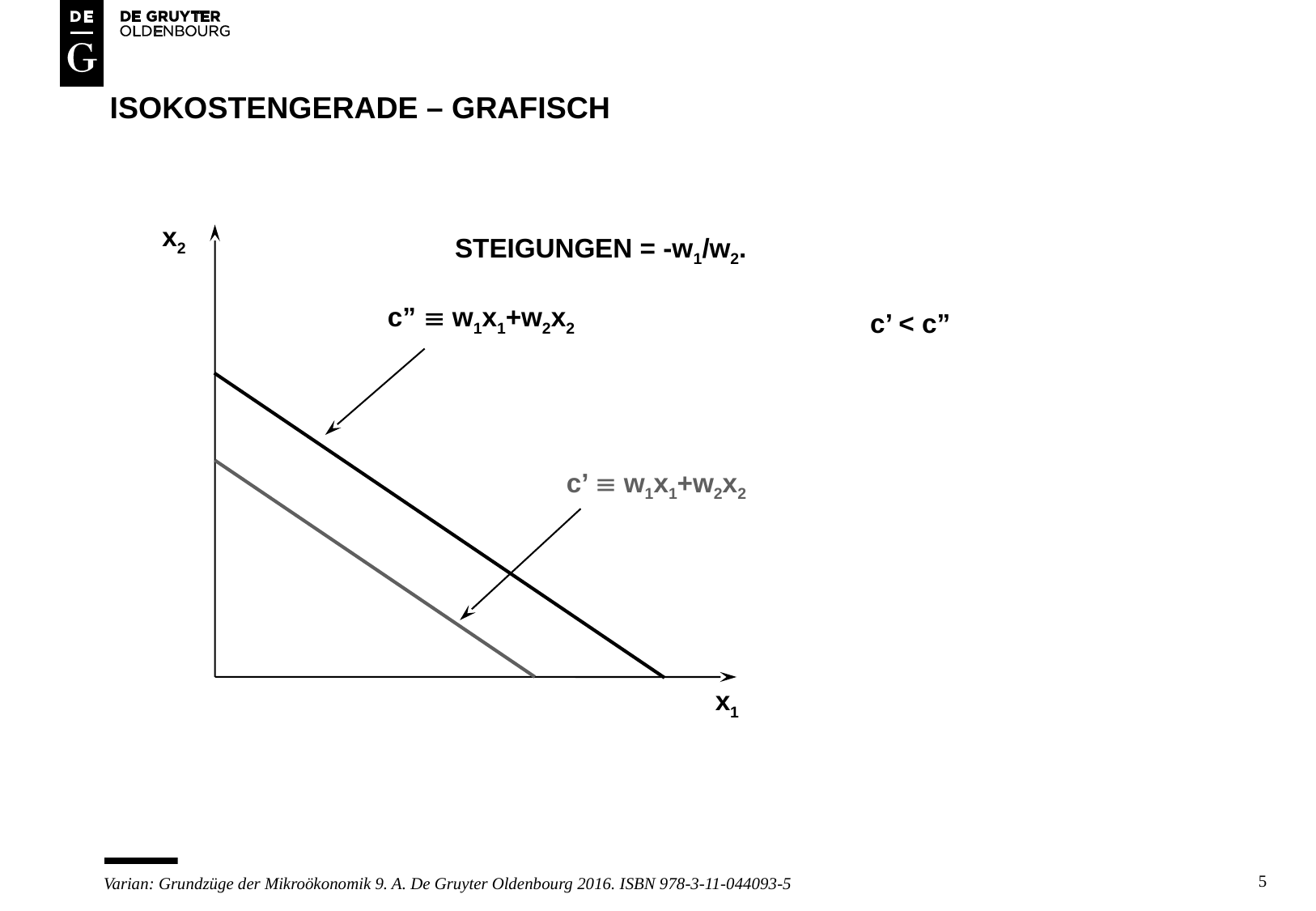

# ISOKOSTENGERADE – GRAFISCH
x2

STEIGUNGEN = -w1/w2.
c” ≡ w1x1+w2x2
c’ < c”

c’ ≡ w1x1+w2x2

x1
5
Varian: Grundzüge der Mikroökonomik 9. A. De Gruyter Oldenbourg 2016. ISBN 978-3-11-044093-5